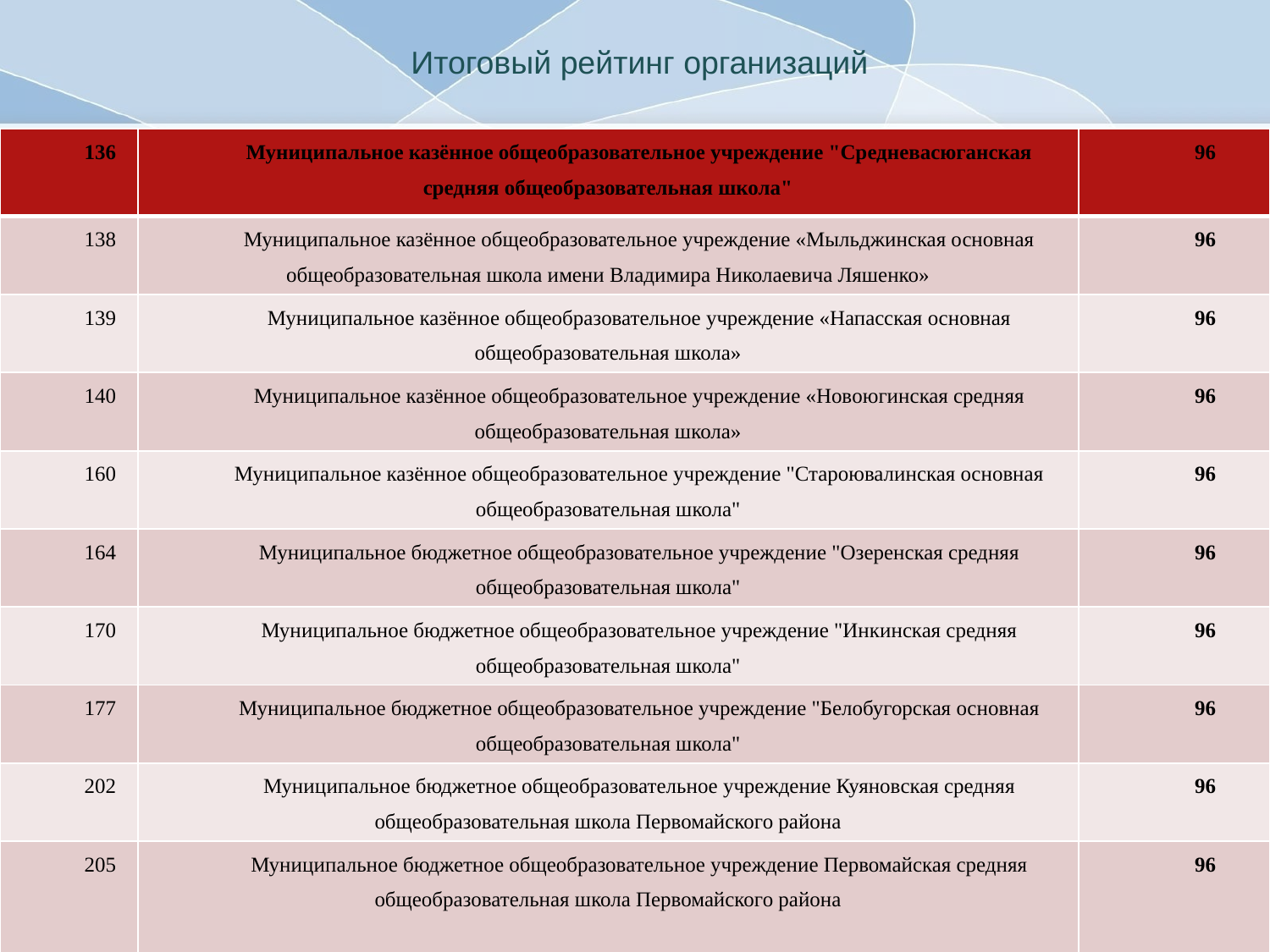

# Итоговый рейтинг организаций
| 136 | Муниципальное казённое общеобразовательное учреждение "Средневасюганская средняя общеобразовательная школа" | 96 |
| --- | --- | --- |
| 138 | Муниципальное казённое общеобразовательное учреждение «Мыльджинская основная общеобразовательная школа имени Владимира Николаевича Ляшенко» | 96 |
| 139 | Муниципальное казённое общеобразовательное учреждение «Напасская основная общеобразовательная школа» | 96 |
| 140 | Муниципальное казённое общеобразовательное учреждение «Новоюгинская средняя общеобразовательная школа» | 96 |
| 160 | Муниципальное казённое общеобразовательное учреждение "Староювалинская основная общеобразовательная школа" | 96 |
| 164 | Муниципальное бюджетное общеобразовательное учреждение "Озеренская средняя общеобразовательная школа" | 96 |
| 170 | Муниципальное бюджетное общеобразовательное учреждение "Инкинская средняя общеобразовательная школа" | 96 |
| 177 | Муниципальное бюджетное общеобразовательное учреждение "Белобугорская основная общеобразовательная школа" | 96 |
| 202 | Муниципальное бюджетное общеобразовательное учреждение Куяновская средняя общеобразовательная школа Первомайского района | 96 |
| 205 | Муниципальное бюджетное общеобразовательное учреждение Первомайская средняя общеобразовательная школа Первомайского района | 96 |